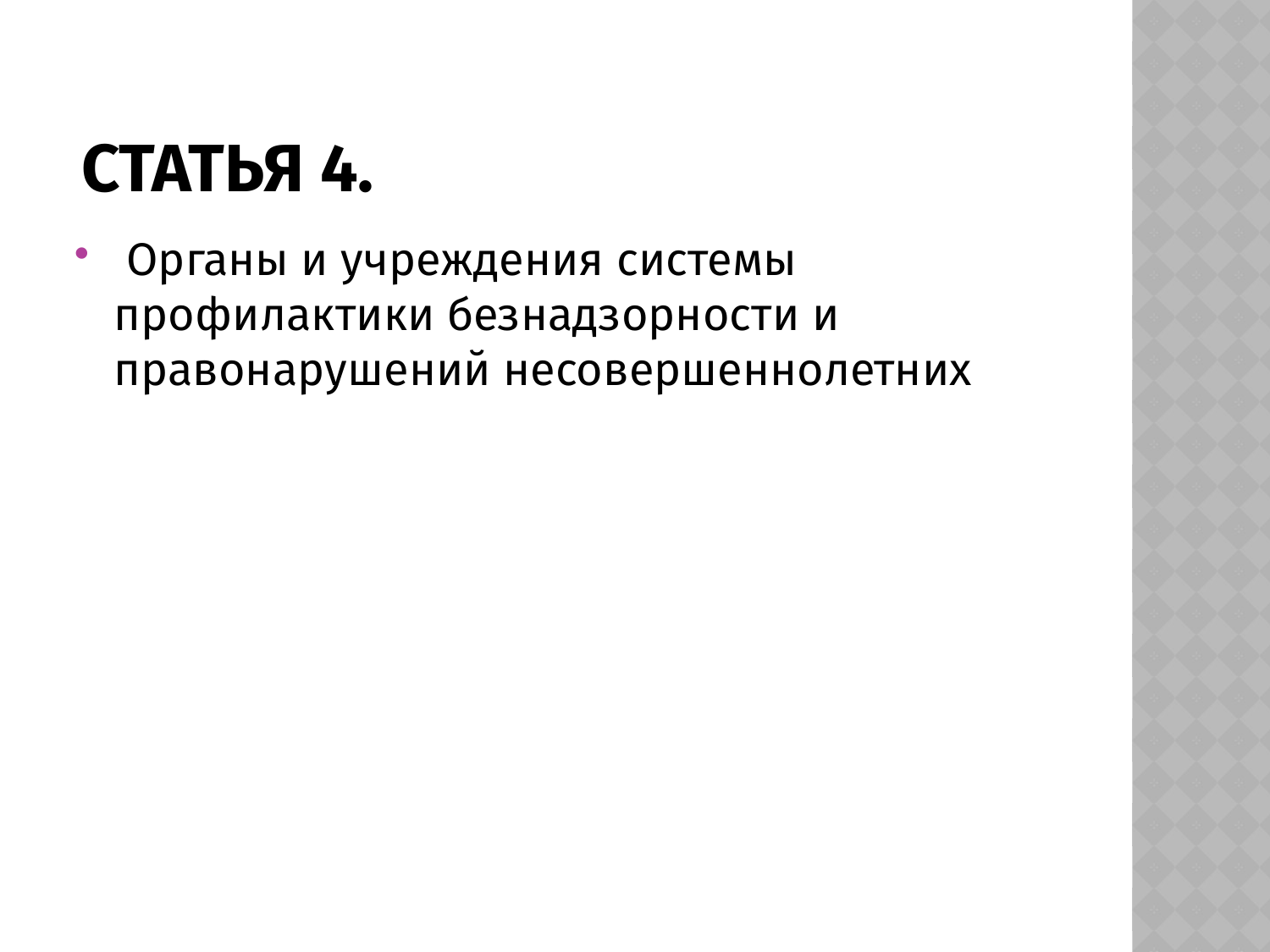

# Статья 4.
 Органы и учреждения системы профилактики безнадзорности и правонарушений несовершеннолетних